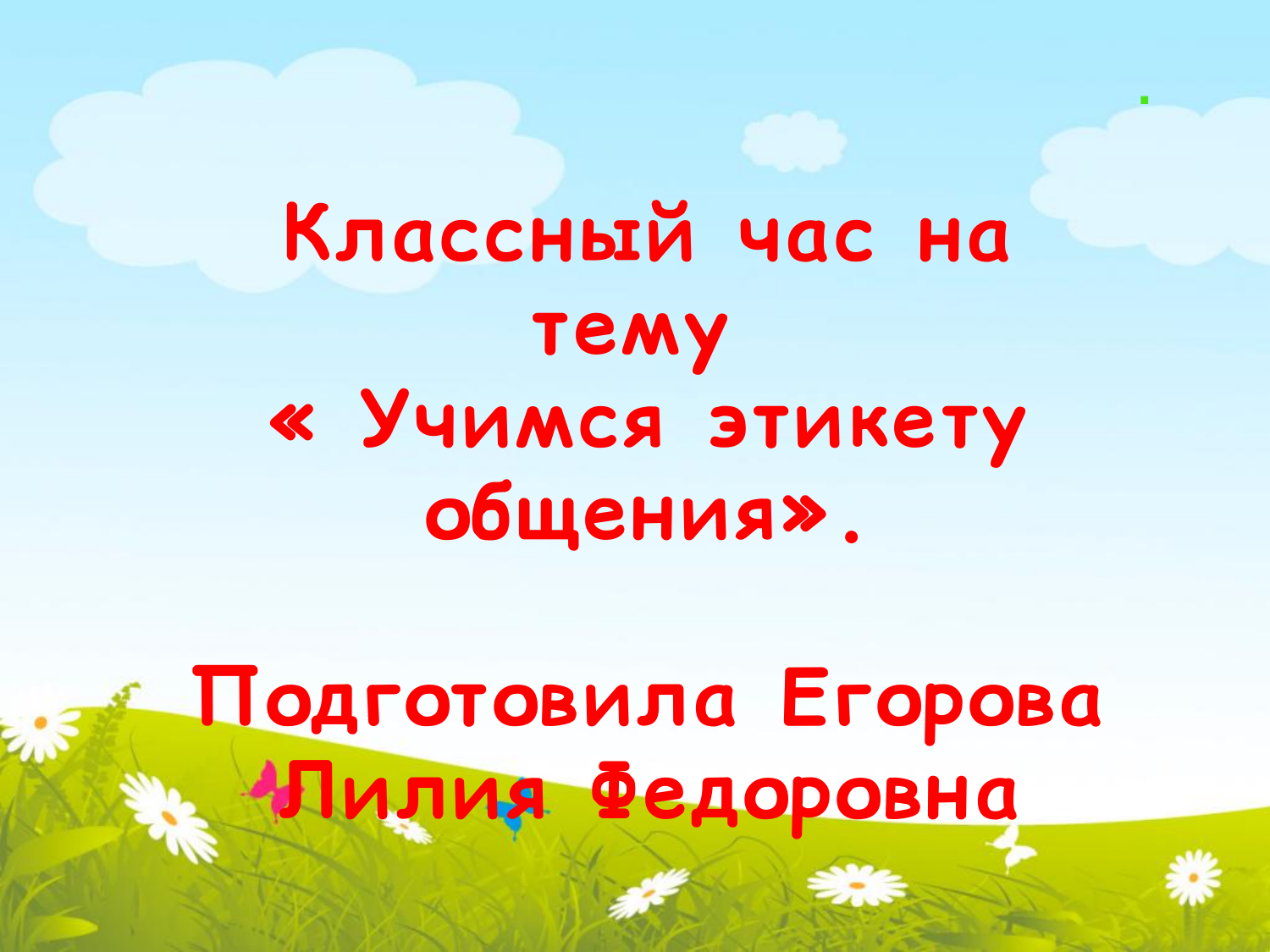

.
Классный час на тему
« Учимся этикету общения».
Подготовила Егорова Лилия Федоровна